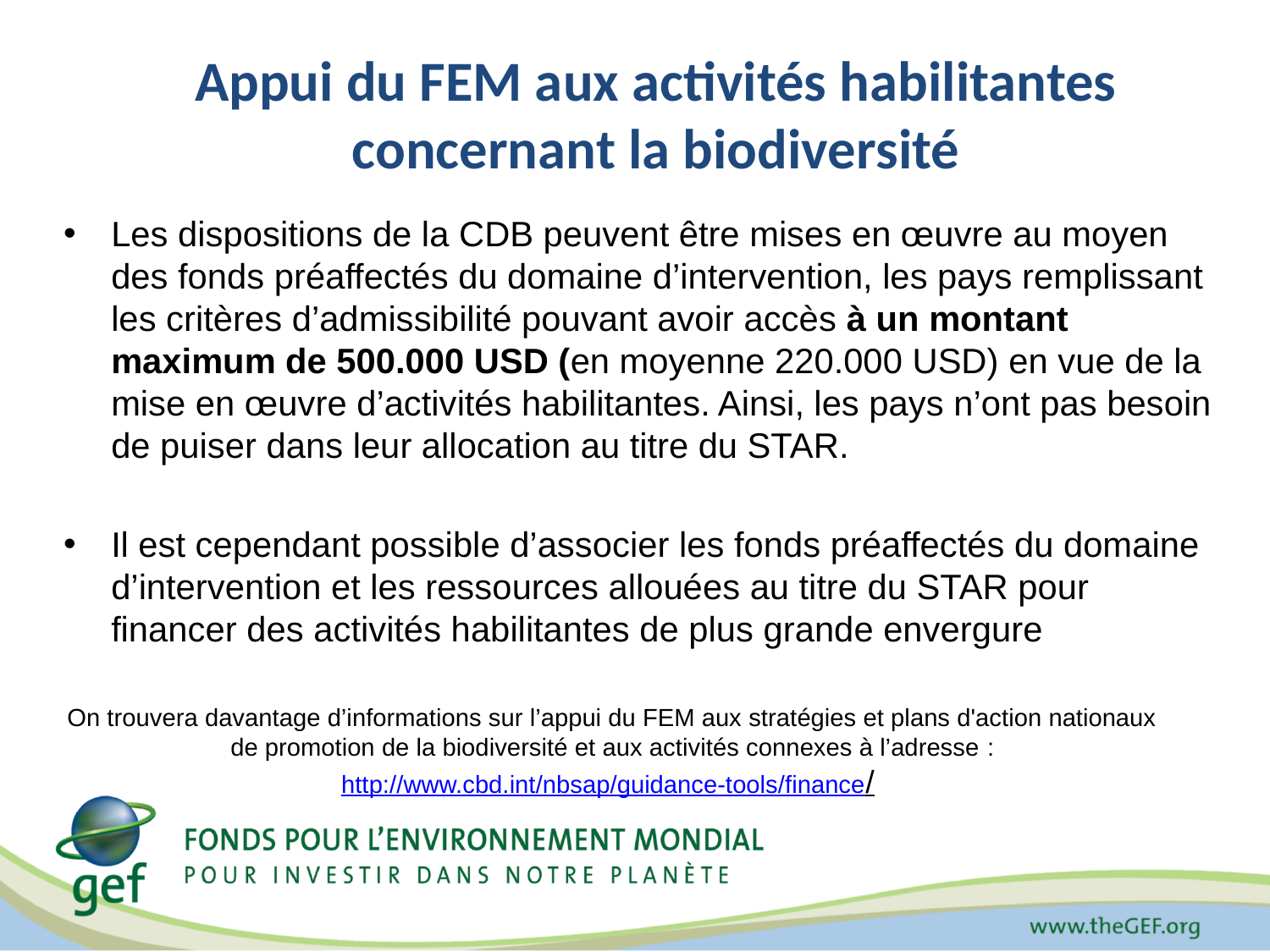

# Appui du FEM aux activités habilitantes concernant la biodiversité

Les dispositions de la CDB peuvent être mises en œuvre au moyen des fonds préaffectés du domaine d’intervention, les pays remplissant les critères d’admissibilité pouvant avoir accès à un montant maximum de 500.000 USD (en moyenne 220.000 USD) en vue de la mise en œuvre d’activités habilitantes. Ainsi, les pays n’ont pas besoin de puiser dans leur allocation au titre du STAR.

Il est cependant possible d’associer les fonds préaffectés du domaine d’intervention et les ressources allouées au titre du STAR pour financer des activités habilitantes de plus grande envergure

On trouvera davantage d’informations sur l’appui du FEM aux stratégies et plans d'action nationaux de promotion de la biodiversité et aux activités connexes à l’adresse :
http://www.cbd.int/nbsap/guidance-tools/finance/